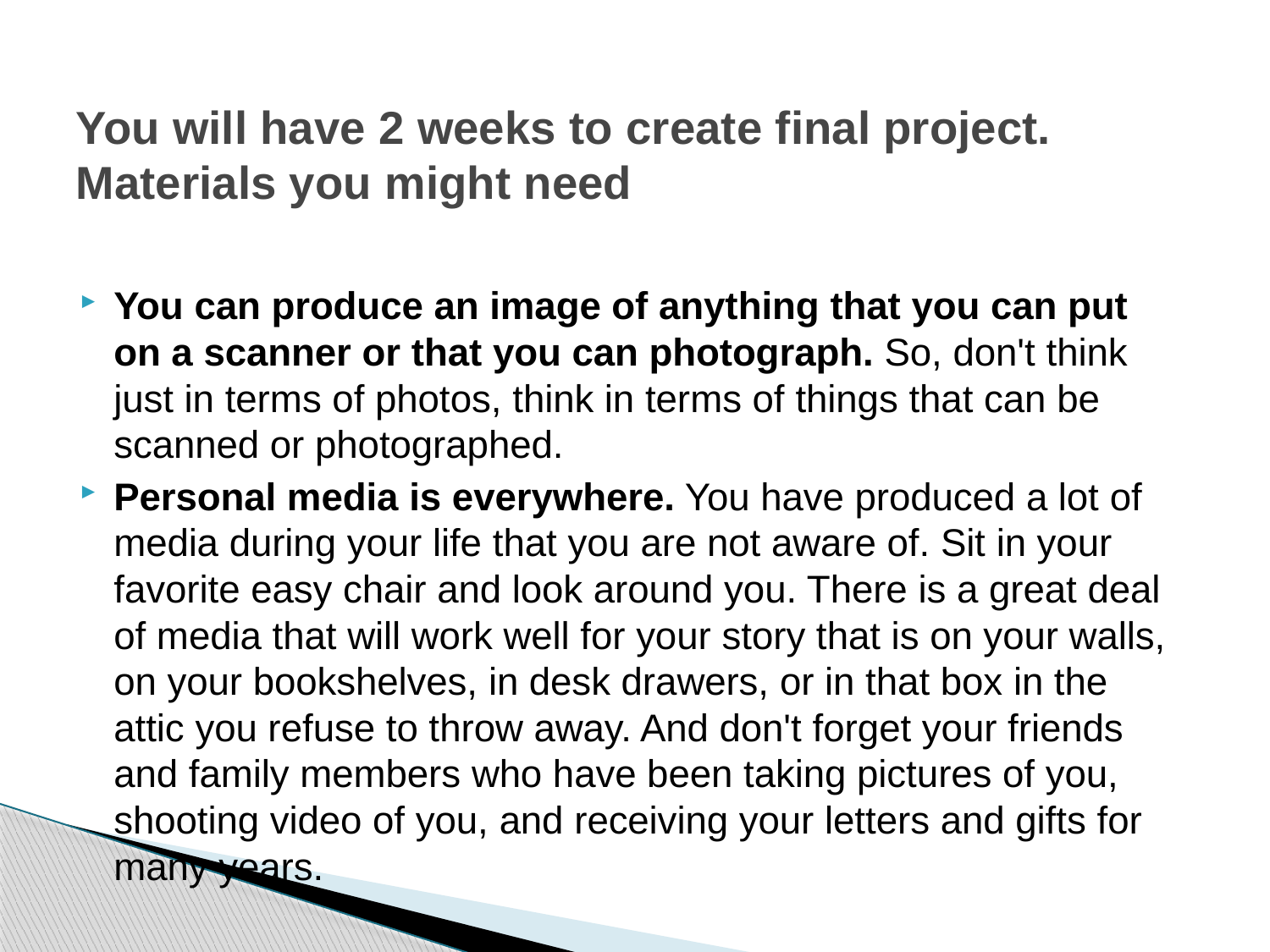

# You will have 2 weeks to create final project. Materials you might need
You can produce an image of anything that you can put on a scanner or that you can photograph. So, don't think just in terms of photos, think in terms of things that can be scanned or photographed.
Personal media is everywhere. You have produced a lot of media during your life that you are not aware of. Sit in your favorite easy chair and look around you. There is a great deal of media that will work well for your story that is on your walls, on your bookshelves, in desk drawers, or in that box in the attic you refuse to throw away. And don't forget your friends and family members who have been taking pictures of you, shooting video of you, and receiving your letters and gifts for many years.